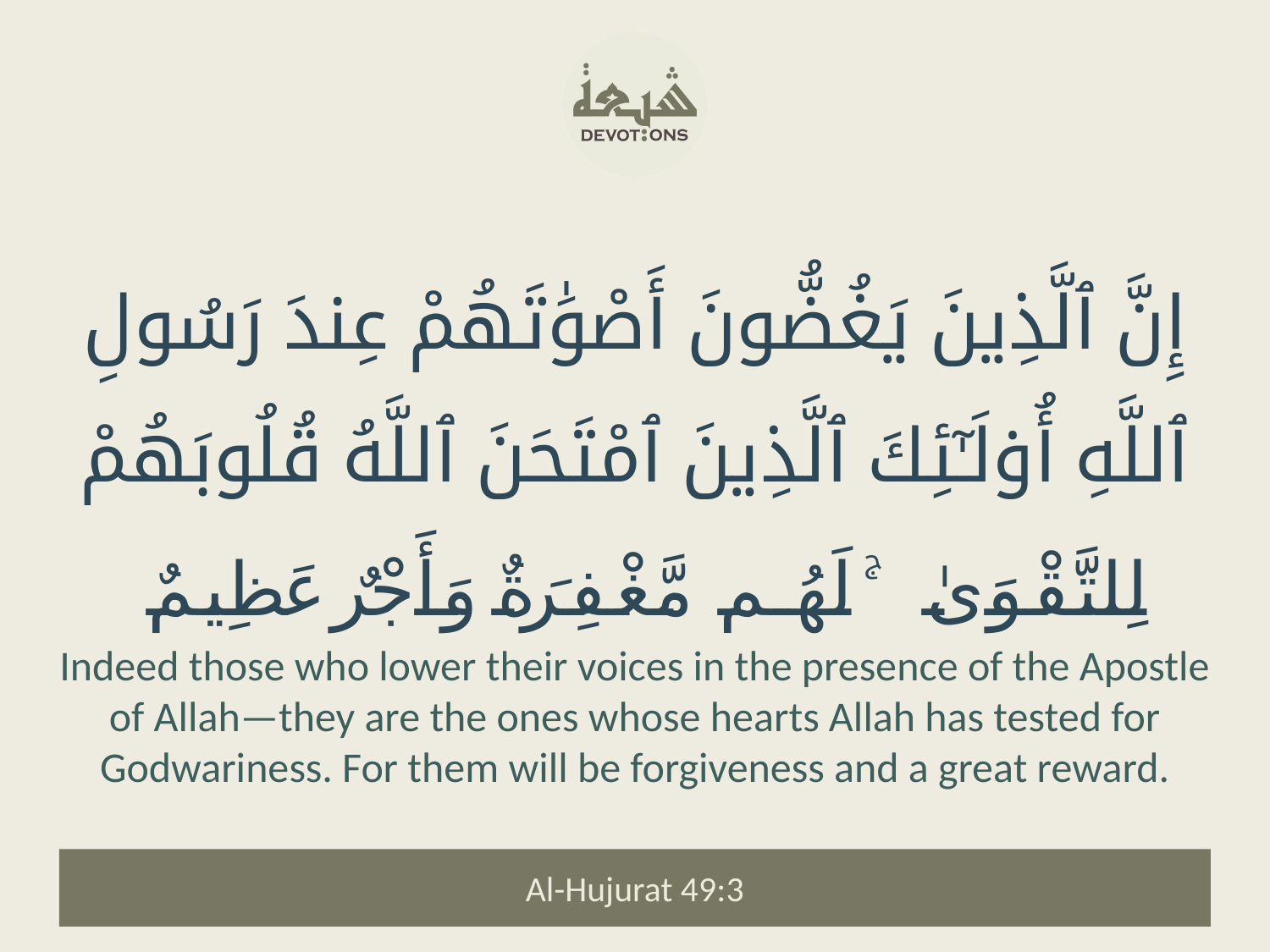

إِنَّ ٱلَّذِينَ يَغُضُّونَ أَصْوَٰتَهُمْ عِندَ رَسُولِ ٱللَّهِ أُو۟لَـٰٓئِكَ ٱلَّذِينَ ٱمْتَحَنَ ٱللَّهُ قُلُوبَهُمْ لِلتَّقْوَىٰ ۚ لَهُم مَّغْفِرَةٌ وَأَجْرٌ عَظِيمٌ
Indeed those who lower their voices in the presence of the Apostle of Allah—they are the ones whose hearts Allah has tested for Godwariness. For them will be forgiveness and a great reward.
Al-Hujurat 49:3